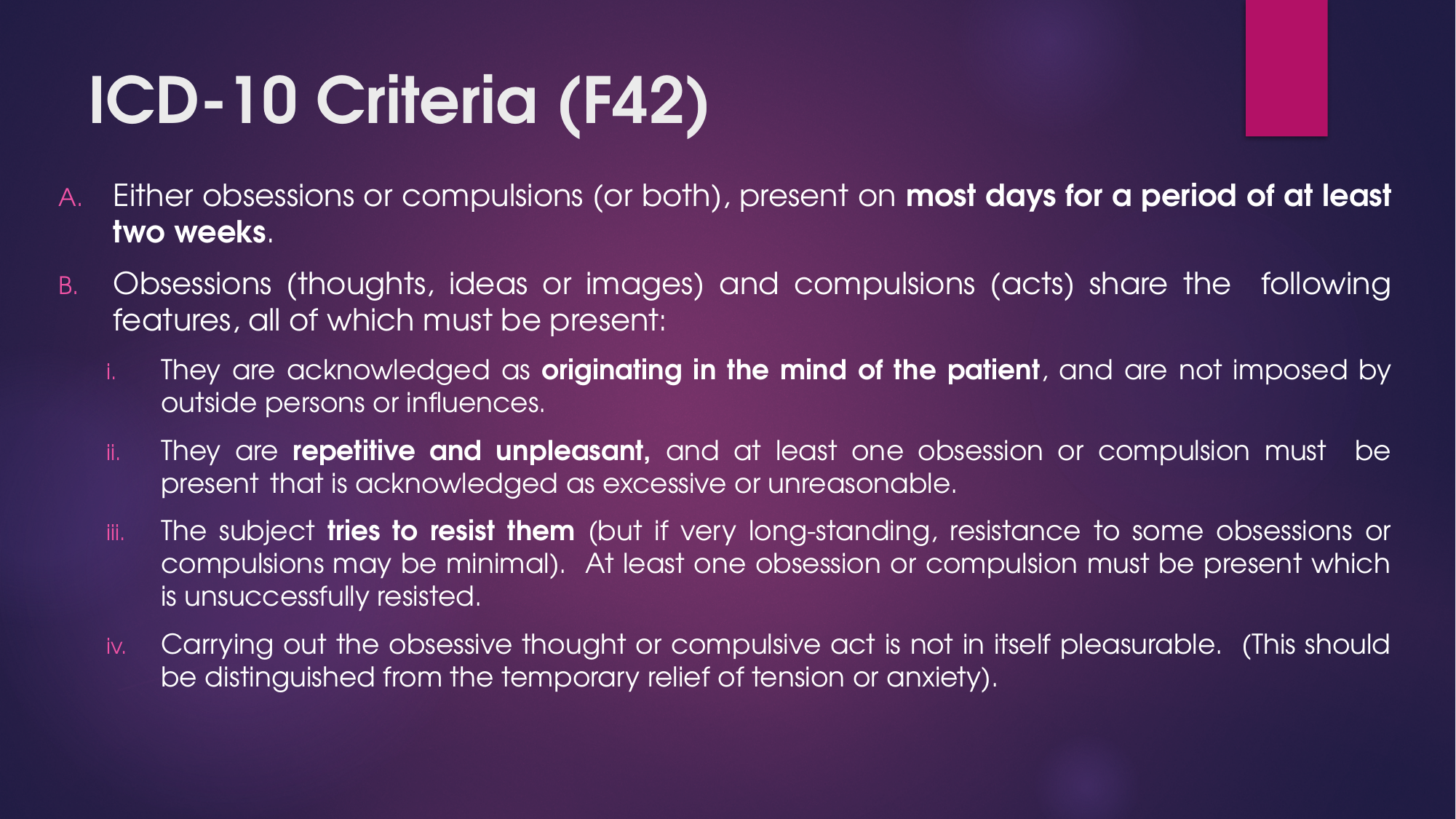

# ICD-10 Criteria (F42)
Either obsessions or compulsions (or both), present on most days for a period of at least two weeks.
Obsessions (thoughts, ideas or images) and compulsions (acts) share the  following features, all of which must be present:
They are acknowledged as originating in the mind of the patient, and are not imposed by outside persons or influences.
They are repetitive and unpleasant, and at least one obsession or compulsion must  be present 	that is acknowledged as excessive or unreasonable.
The subject tries to resist them (but if very long-standing, resistance to some obsessions or compulsions may be minimal).  At least one obsession or compulsion must be present which is unsuccessfully resisted.
Carrying out the obsessive thought or compulsive act is not in itself pleasurable.  (This should be distinguished from the temporary relief of tension or anxiety).